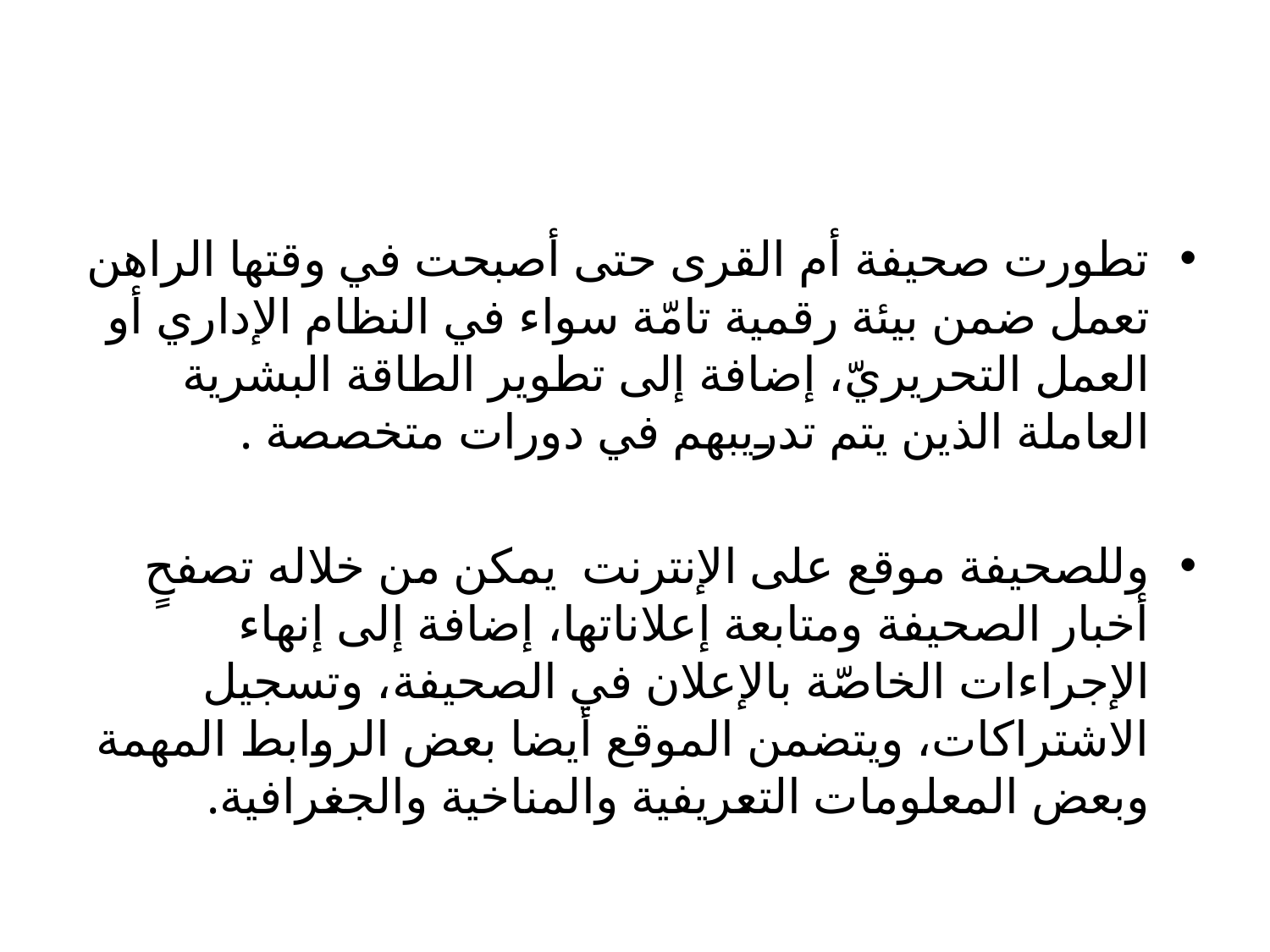

#
تطورت صحيفة أم القرى حتى أصبحت في وقتها الراهن تعمل ضمن بيئة رقمية تامّة سواء في النظام الإداري أو العمل التحريريّ، إضافة إلى تطوير الطاقة البشرية العاملة الذين يتم تدريبهم في دورات متخصصة .

وللصحيفة موقع على الإنترنت  يمكن من خلاله تصفحٍ أخبار الصحيفة ومتابعة إعلاناتها، إضافة إلى إنهاء الإجراءات الخاصّة بالإعلان في الصحيفة، وتسجيل الاشتراكات، ويتضمن الموقع أيضا بعض الروابط المهمة وبعض المعلومات التعريفية والمناخية والجغرافية.